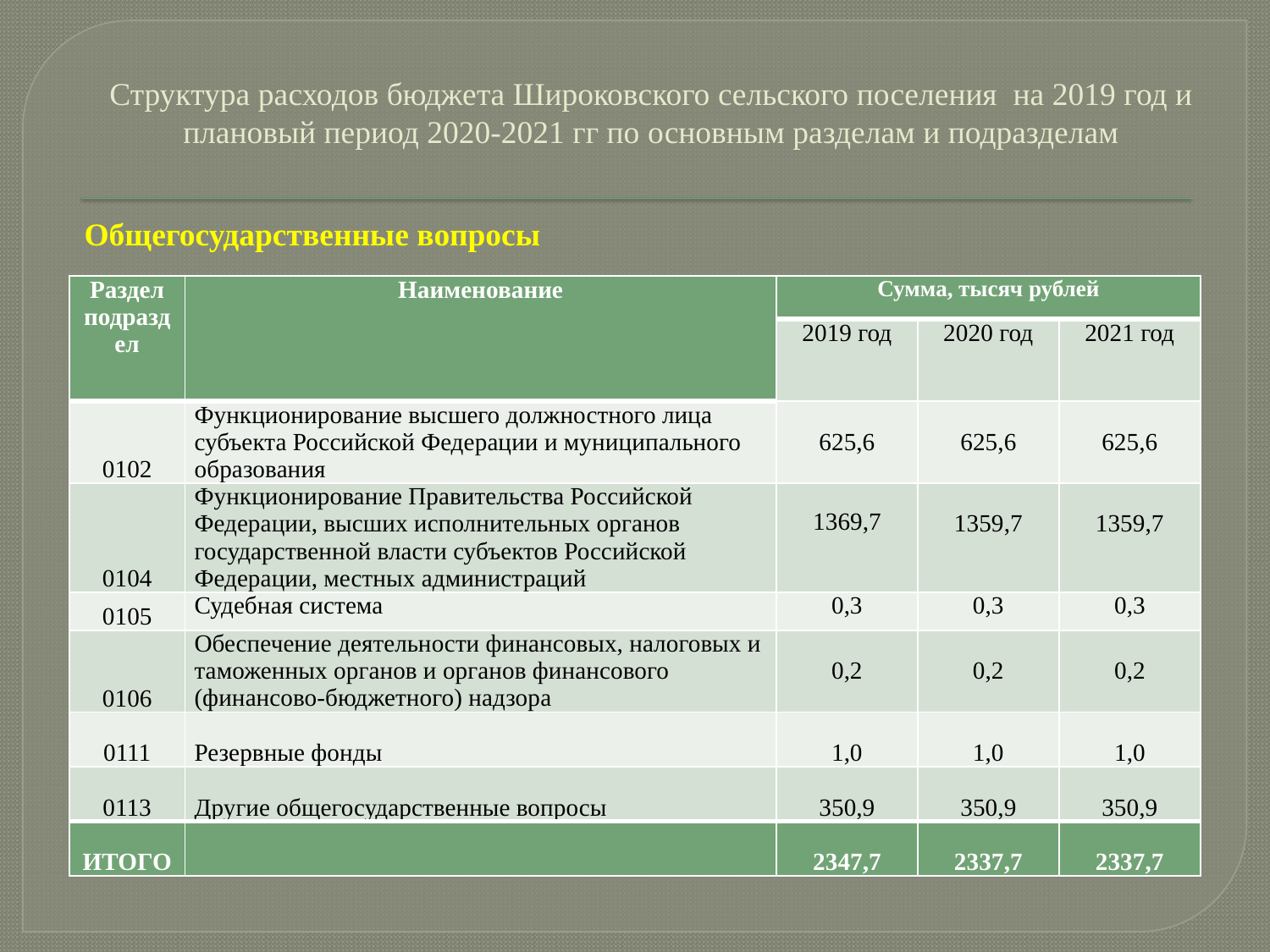

# Структура расходов бюджета Широковского сельского поселения  на 2019 год и плановый период 2020-2021 гг по основным разделам и подразделам
Общегосударственные вопросы
| Раздел подраздел | Наименование | Сумма, тысяч рублей |  |  |
| --- | --- | --- | --- | --- |
|  |  | 2019 год | 2020 год | 2021 год |
| 0102 | Функционирование высшего должностного лица субъекта Российской Федерации и муниципального образования | 625,6 | 625,6 | 625,6 |
| 0104 | Функционирование Правительства Российской Федерации, высших исполнительных органов государственной власти субъектов Российской Федерации, местных администраций | 1369,7 | 1359,7 | 1359,7 |
| 0105 | Судебная система | 0,3 | 0,3 | 0,3 |
| 0106 | Обеспечение деятельности финансовых, налоговых и таможенных органов и органов финансового (финансово-бюджетного) надзора | 0,2 | 0,2 | 0,2 |
| 0111 | Резервные фонды | 1,0 | 1,0 | 1,0 |
| 0113 | Другие общегосударственные вопросы | 350,9 | 350,9 | 350,9 |
| ИТОГО |  | 2347,7 | 2337,7 | 2337,7 |